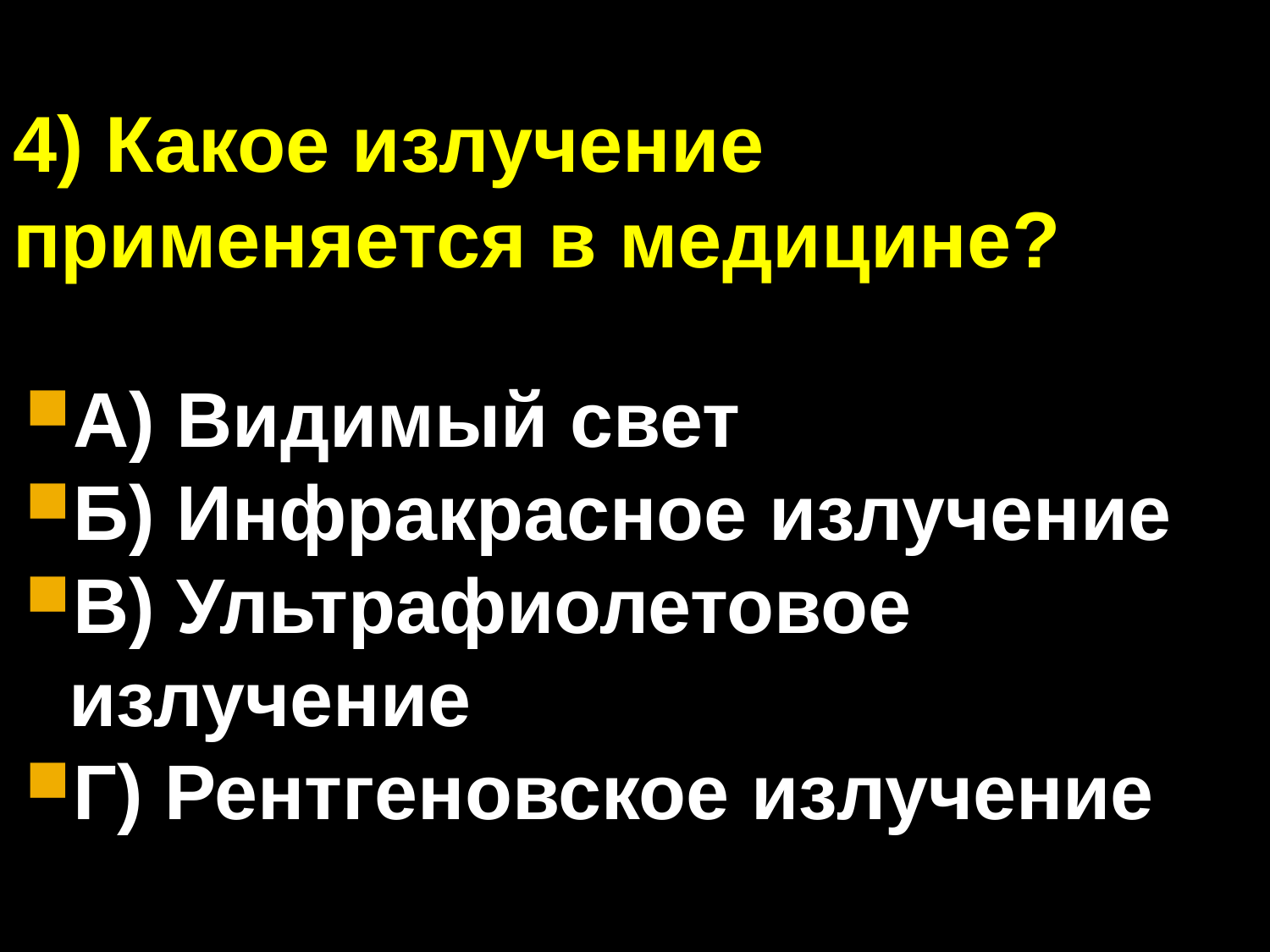

# 4) Какое излучение применяется в медицине?
А) Видимый свет
Б) Инфракрасное излучение
В) Ультрафиолетовое излучение
Г) Рентгеновское излучение